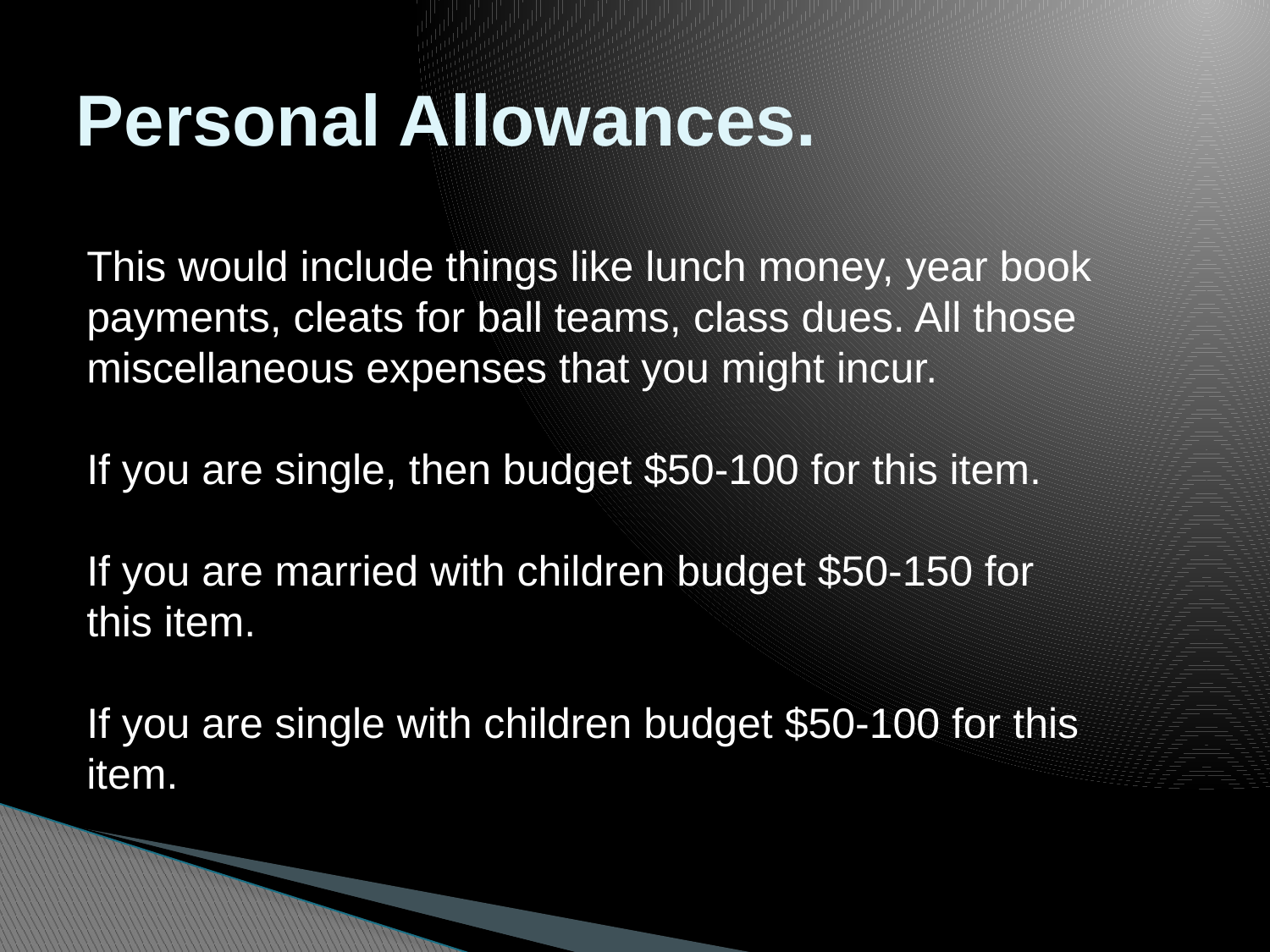

# Personal Allowances.
This would include things like lunch money, year book payments, cleats for ball teams, class dues. All those miscellaneous expenses that you might incur.

If you are single, then budget $50-100 for this item.

If you are married with children budget $50-150 for this item.

If you are single with children budget $50-100 for this item.